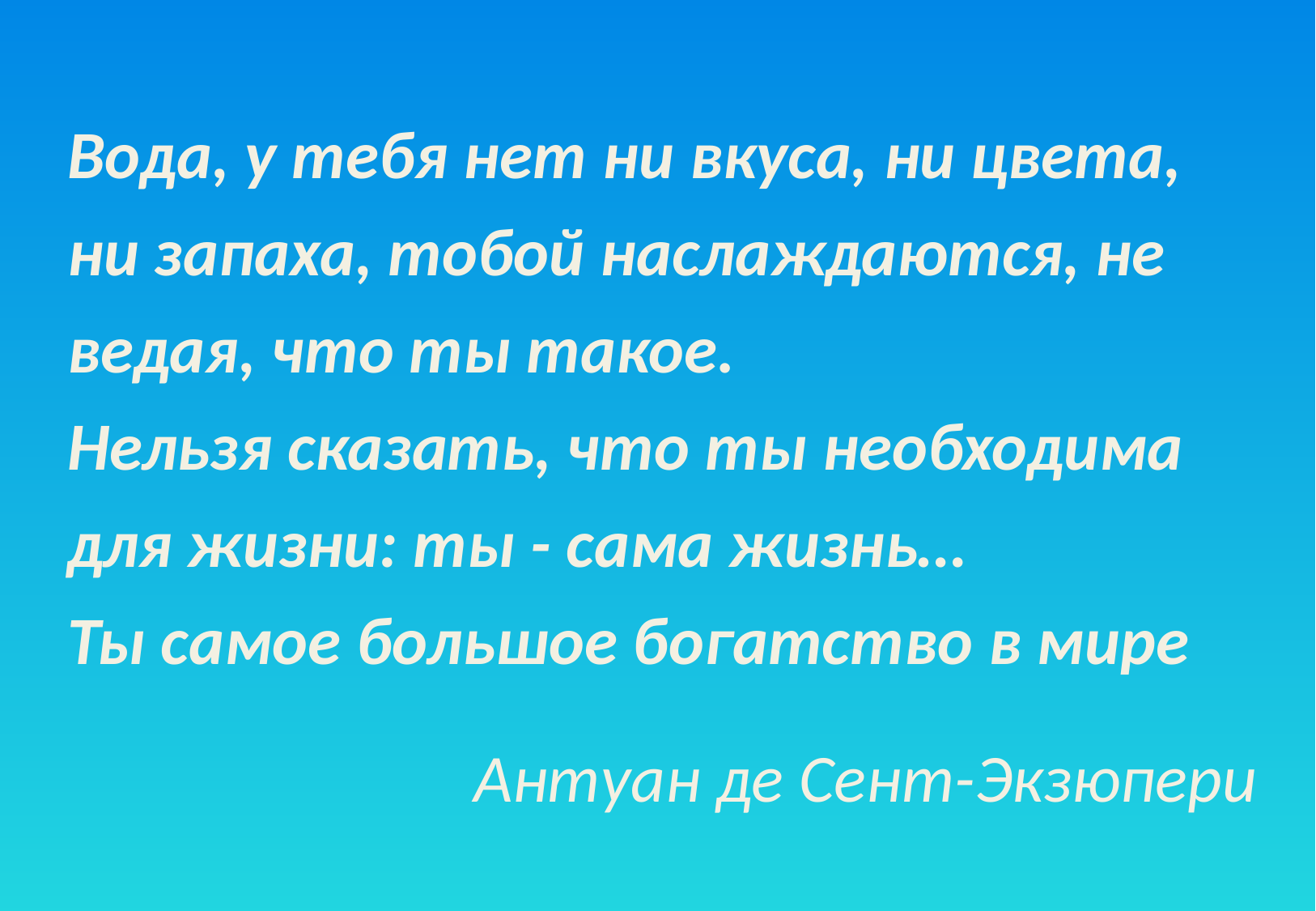

Вода, у тебя нет ни вкуса, ни цвета, ни запаха, тобой наслаждаются, не ведая, что ты такое.
Нельзя сказать, что ты необходима для жизни: ты - сама жизнь…
Ты самое большое богатство в мире
Антуан де Сент-Экзюпери